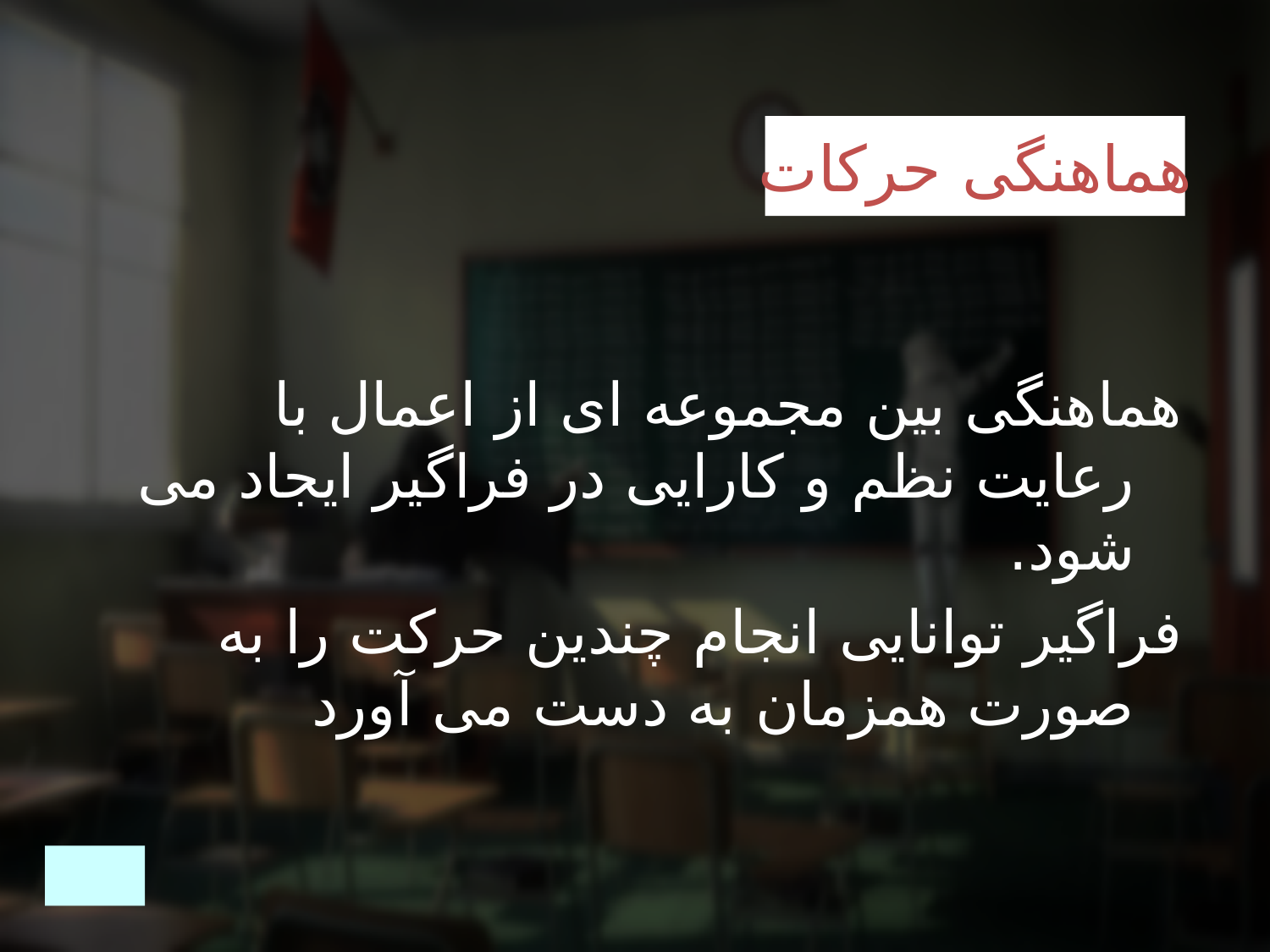

هماهنگی حرکات
هماهنگی بین مجموعه ای از اعمال با رعایت نظم و کارایی در فراگیر ایجاد می شود.
فراگیر توانایی انجام چندین حرکت را به صورت همزمان به دست می آورد